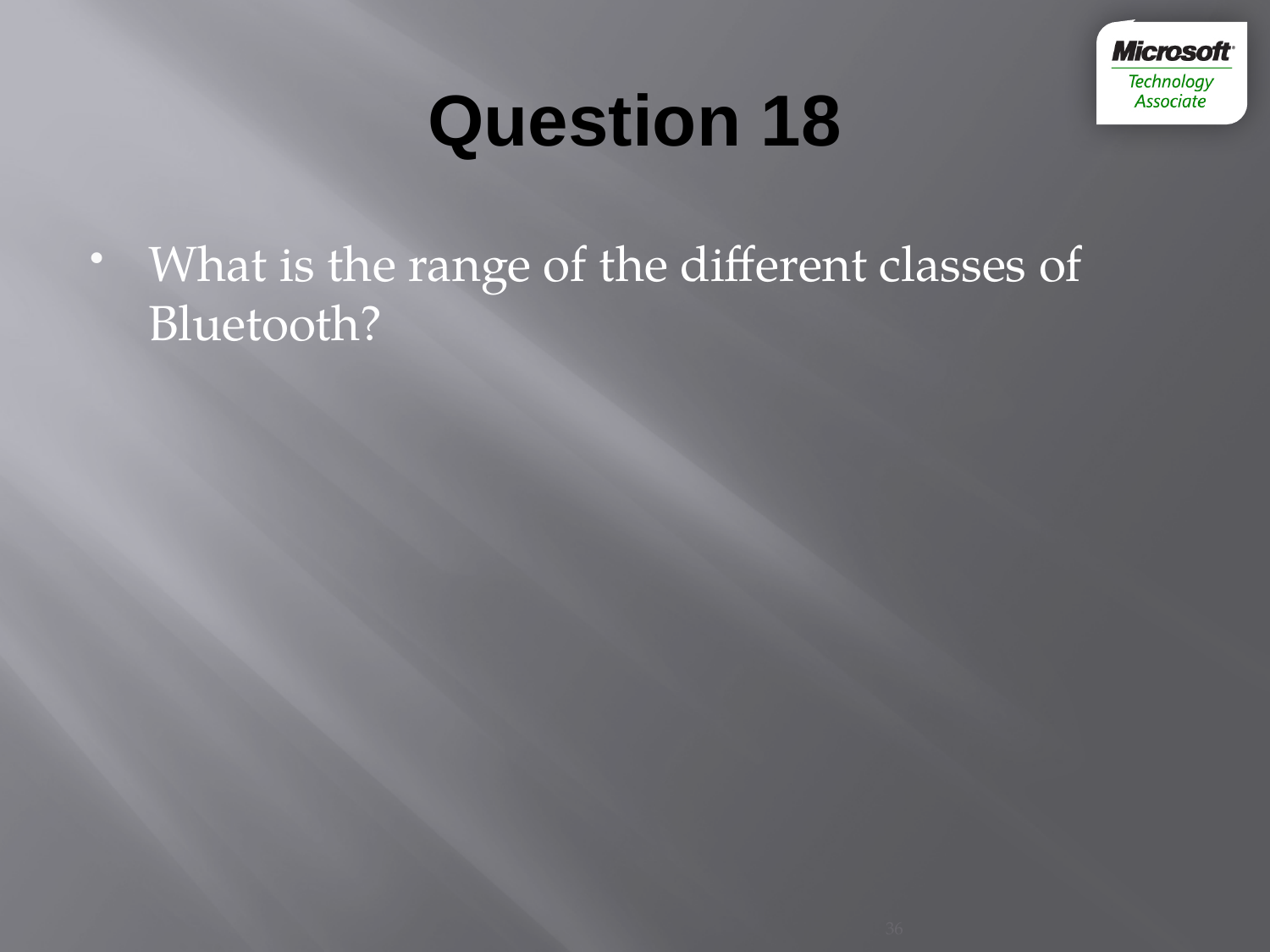

# Question 18
What is the range of the different classes of Bluetooth?
36